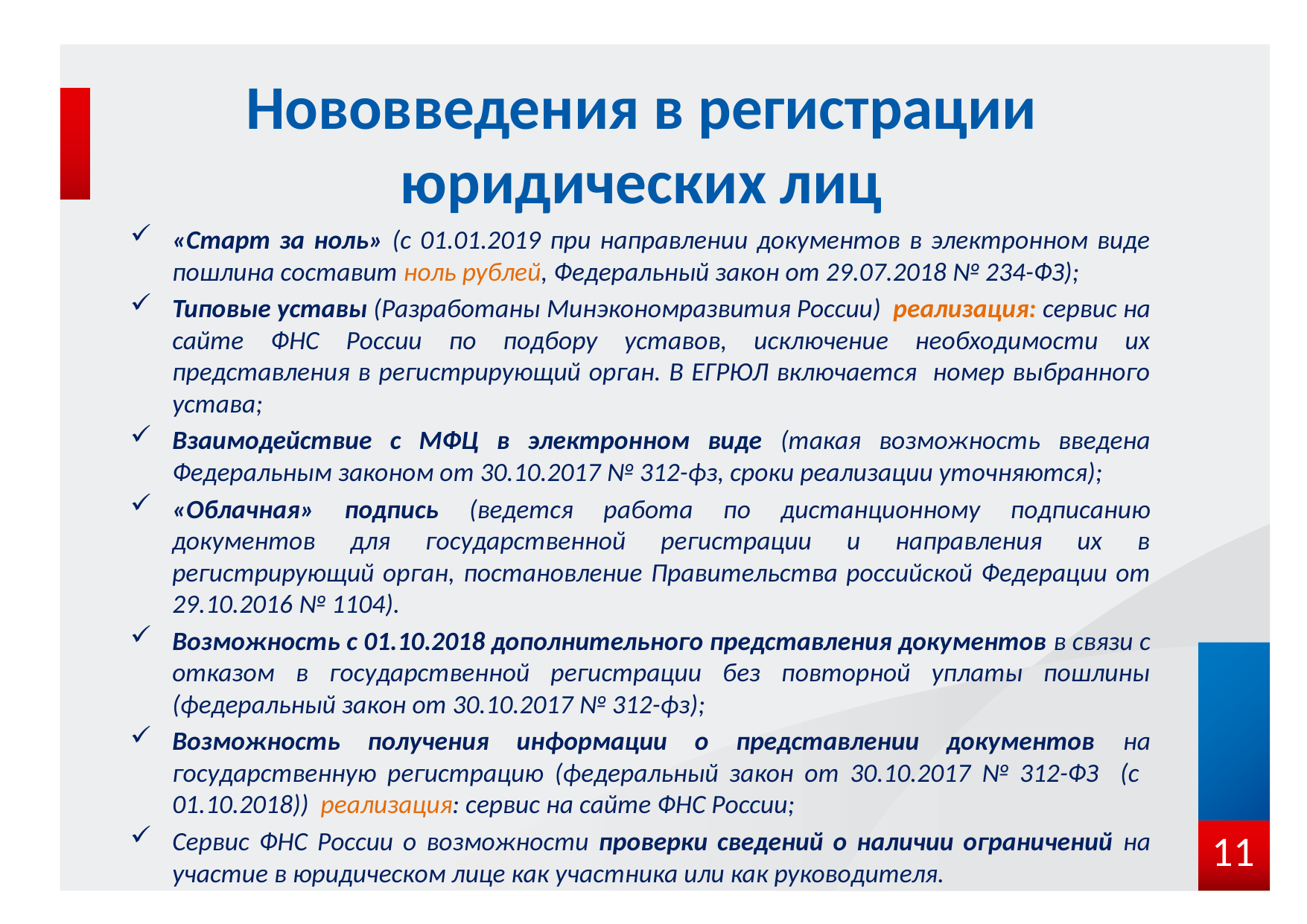

# Нововведения в регистрации юридических лиц
«Старт за ноль» (с 01.01.2019 при направлении документов в электронном виде пошлина составит ноль рублей, Федеральный закон от 29.07.2018 № 234-ФЗ);
Типовые уставы (Разработаны Минэкономразвития России)  реализация: сервис на сайте ФНС России по подбору уставов, исключение необходимости их представления в регистрирующий орган. В ЕГРЮЛ включается  номер выбранного устава;
Взаимодействие с МФЦ в электронном виде (такая возможность введена Федеральным законом от 30.10.2017 № 312-фз, сроки реализации уточняются);
«Облачная» подпись (ведется работа по дистанционному подписанию документов для государственной регистрации и направления их в регистрирующий орган, постановление Правительства российской Федерации от 29.10.2016 № 1104).
Возможность с 01.10.2018 дополнительного представления документов в связи с отказом в государственной регистрации без повторной уплаты пошлины (федеральный закон от 30.10.2017 № 312-фз);
Возможность получения информации о представлении документов на государственную регистрацию (федеральный закон от 30.10.2017 № 312-ФЗ  (с  01.10.2018))  реализация: сервис на сайте ФНС России;
Сервис ФНС России о возможности проверки сведений о наличии ограничений на участие в юридическом лице как участника или как руководителя.
11